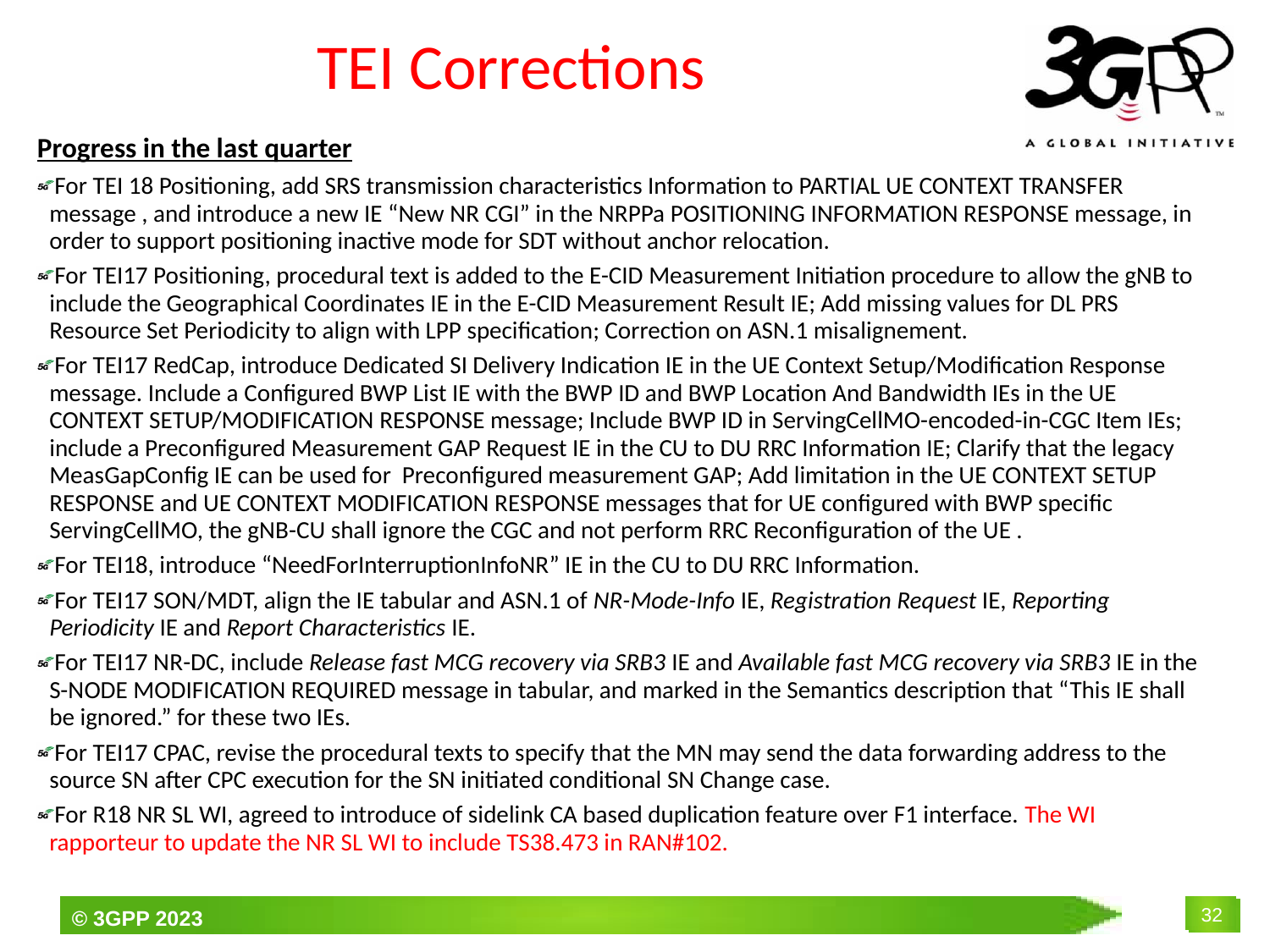

# TEI Corrections
Progress in the last quarter
For TEI 18 Positioning, add SRS transmission characteristics Information to PARTIAL UE CONTEXT TRANSFER message , and introduce a new IE “New NR CGI” in the NRPPa POSITIONING INFORMATION RESPONSE message, in order to support positioning inactive mode for SDT without anchor relocation.
For TEI17 Positioning, procedural text is added to the E-CID Measurement Initiation procedure to allow the gNB to include the Geographical Coordinates IE in the E-CID Measurement Result IE; Add missing values for DL PRS Resource Set Periodicity to align with LPP specification; Correction on ASN.1 misalignement.
For TEI17 RedCap, introduce Dedicated SI Delivery Indication IE in the UE Context Setup/Modification Response message. Include a Configured BWP List IE with the BWP ID and BWP Location And Bandwidth IEs in the UE CONTEXT SETUP/MODIFICATION RESPONSE message; Include BWP ID in ServingCellMO-encoded-in-CGC Item IEs; include a Preconfigured Measurement GAP Request IE in the CU to DU RRC Information IE; Clarify that the legacy MeasGapConfig IE can be used for  Preconfigured measurement GAP; Add limitation in the UE CONTEXT SETUP RESPONSE and UE CONTEXT MODIFICATION RESPONSE messages that for UE configured with BWP specific ServingCellMO, the gNB-CU shall ignore the CGC and not perform RRC Reconfiguration of the UE .
For TEI18, introduce “NeedForInterruptionInfoNR” IE in the CU to DU RRC Information.
For TEI17 SON/MDT, align the IE tabular and ASN.1 of NR-Mode-Info IE, Registration Request IE, Reporting Periodicity IE and Report Characteristics IE.
For TEI17 NR-DC, include Release fast MCG recovery via SRB3 IE and Available fast MCG recovery via SRB3 IE in the S-NODE MODIFICATION REQUIRED message in tabular, and marked in the Semantics description that “This IE shall be ignored.” for these two IEs.
For TEI17 CPAC, revise the procedural texts to specify that the MN may send the data forwarding address to the source SN after CPC execution for the SN initiated conditional SN Change case.
For R18 NR SL WI, agreed to introduce of sidelink CA based duplication feature over F1 interface. The WI rapporteur to update the NR SL WI to include TS38.473 in RAN#102.

32